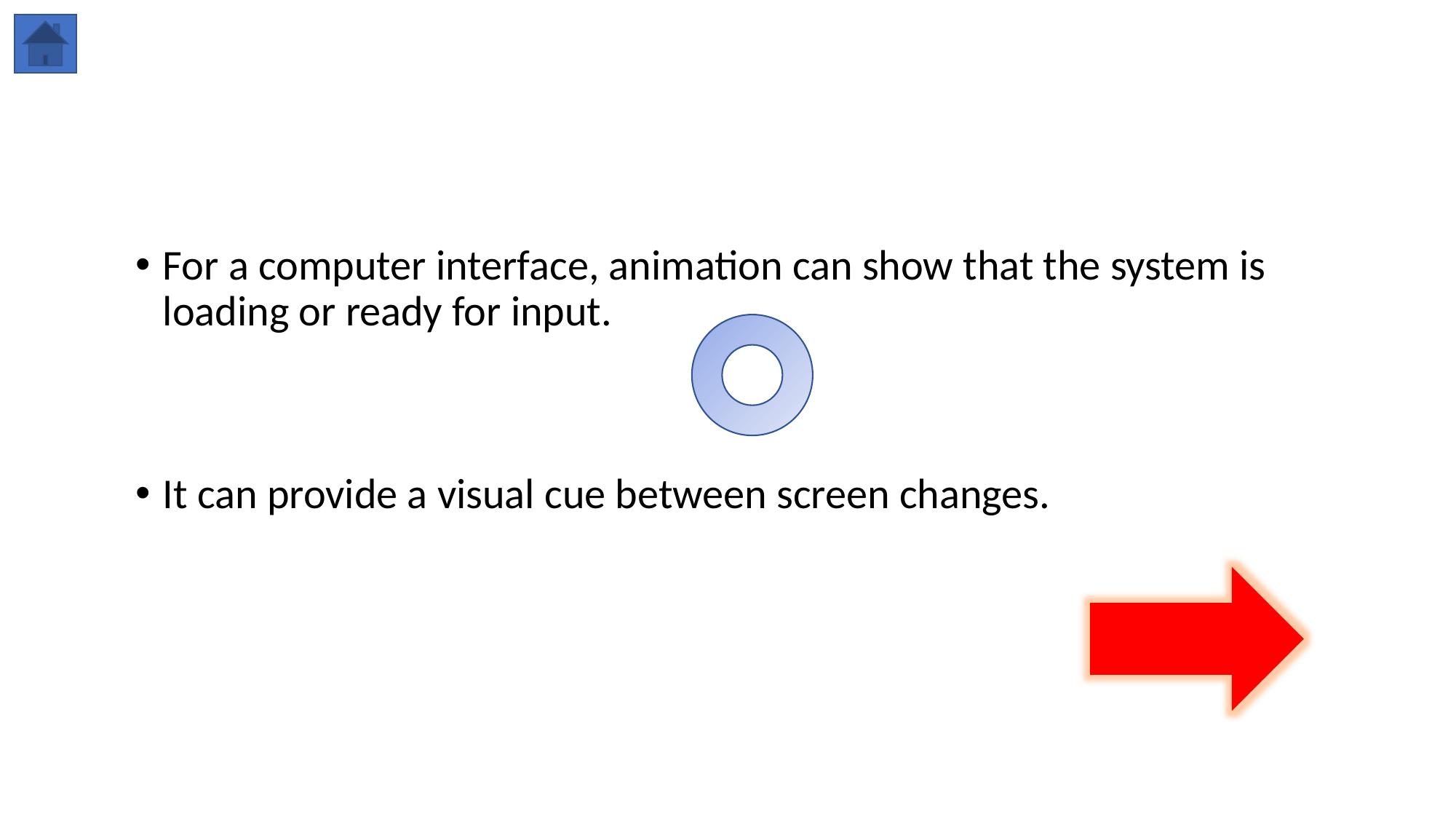

For a computer interface, animation can show that the system is loading or ready for input.

It can provide a visual cue between screen changes.